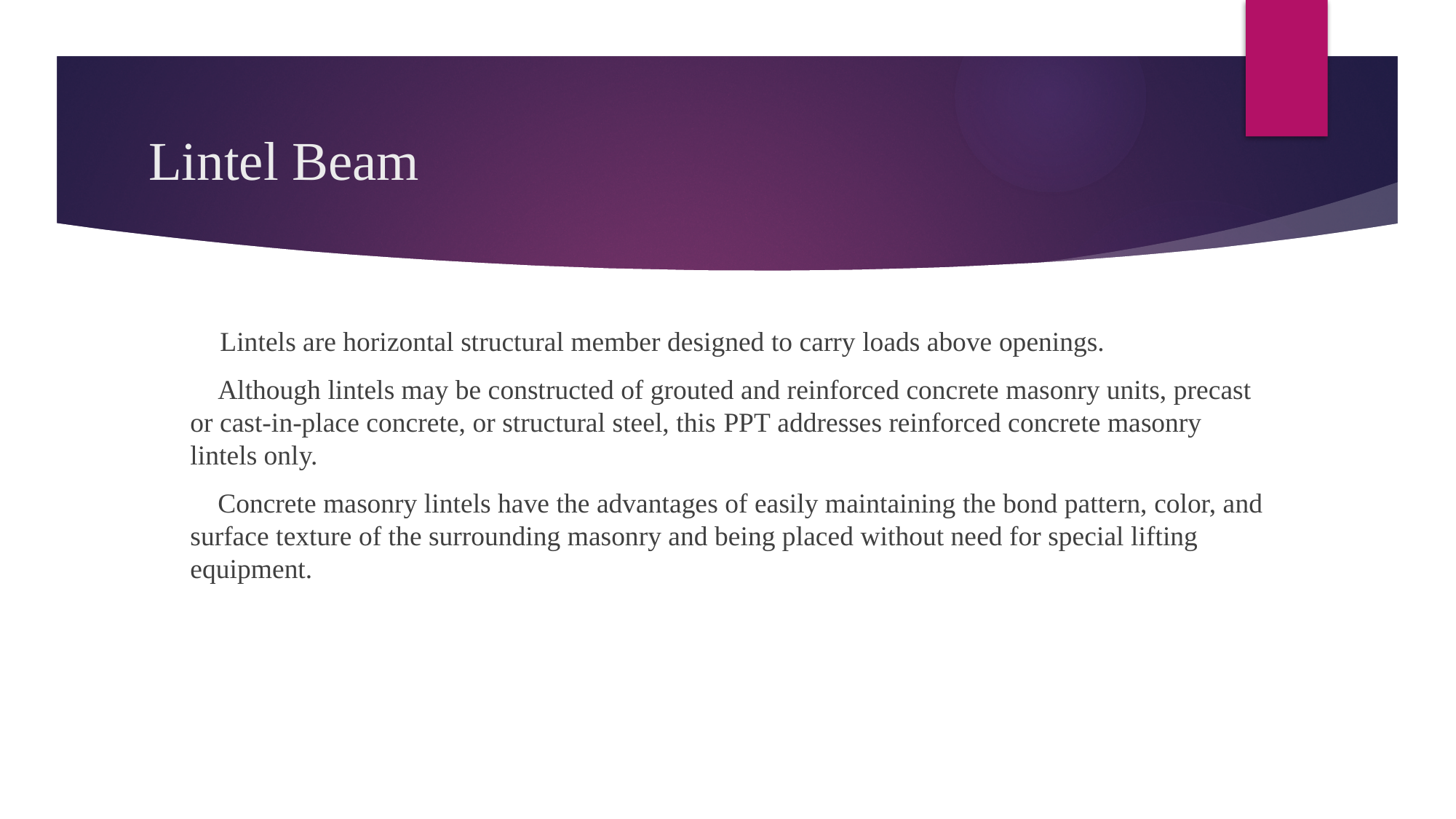

# Lintel Beam
    Lintels are horizontal structural member designed to carry loads above openings.
    Although lintels may be constructed of grouted and reinforced concrete masonry units, precast or cast-in-place concrete, or structural steel, this PPT addresses reinforced concrete masonry lintels only.
    Concrete masonry lintels have the advantages of easily maintaining the bond pattern, color, and surface texture of the surrounding masonry and being placed without need for special lifting equipment.